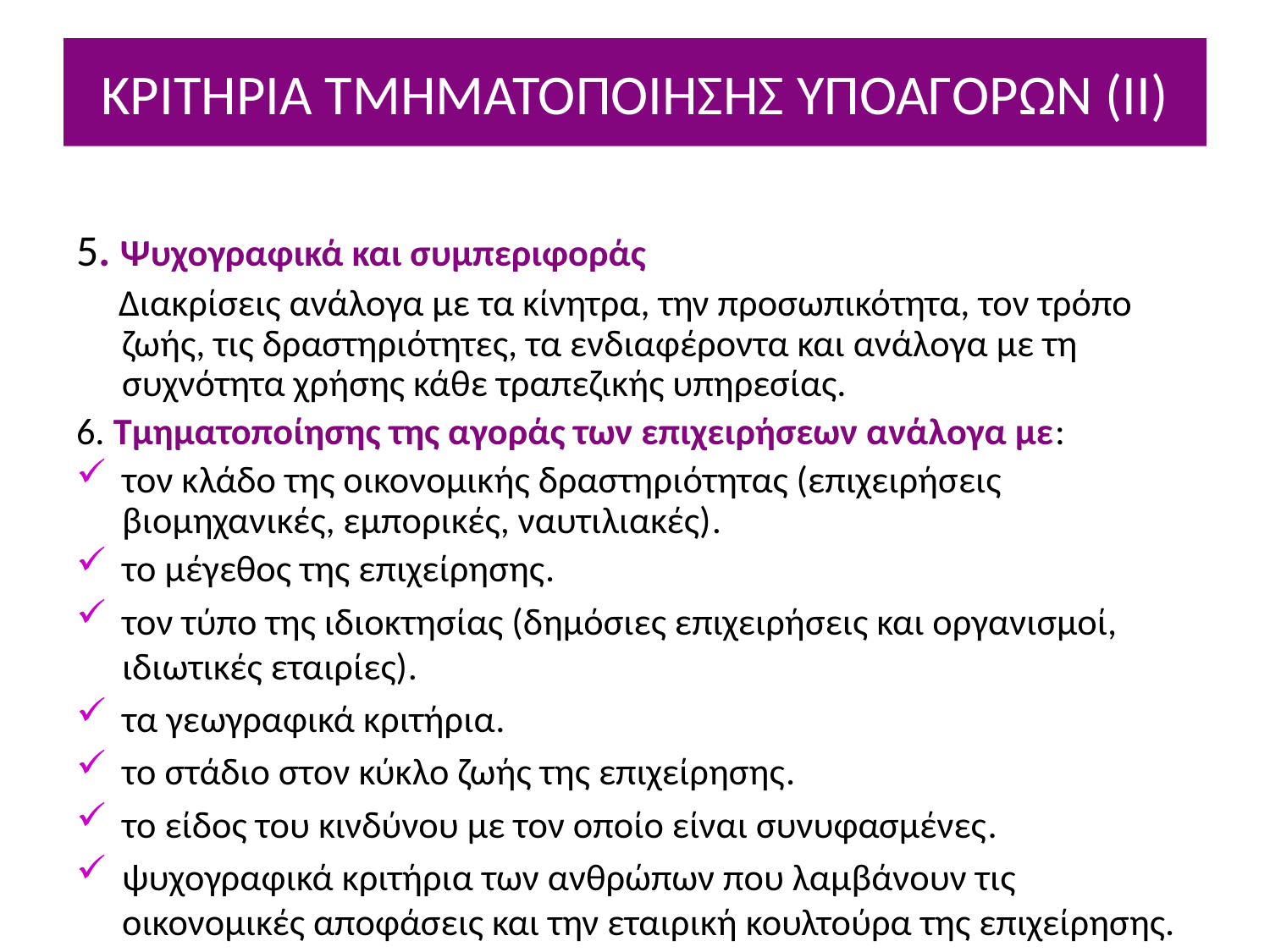

# ΚΡΙΤΗΡΙΑ ΤΜΗΜΑΤΟΠΟΙΗΣΗΣ ΥΠΟΑΓΟΡΩΝ (ΙΙ)
5. Ψυχογραφικά και συμπεριφοράς
     Διακρίσεις ανάλογα με τα κίνητρα, την προσωπικότητα, τον τρόπο ζωής, τις δραστηριότητες, τα ενδιαφέροντα και ανάλογα με τη συχνότητα χρήσης κάθε τραπεζικής υπηρεσίας.
6. Τμηματοποίησης της αγοράς των επιχειρήσεων ανάλογα με:
τον κλάδο της οικονομικής δραστηριότητας (επιχειρήσεις βιομηχανικές, εμπορικές, ναυτιλιακές).
το μέγεθος της επιχείρησης.
τον τύπο της ιδιοκτησίας (δημόσιες επιχειρήσεις και οργανισμοί, ιδιωτικές εταιρίες).
τα γεωγραφικά κριτήρια.
το στάδιο στον κύκλο ζωής της επιχείρησης.
το είδος του κινδύνου με τον οποίο είναι συνυφασμένες.
ψυχογραφικά κριτήρια των ανθρώπων που λαμβάνουν τις οικονομικές αποφάσεις και την εταιρική κουλτούρα της επιχείρησης.